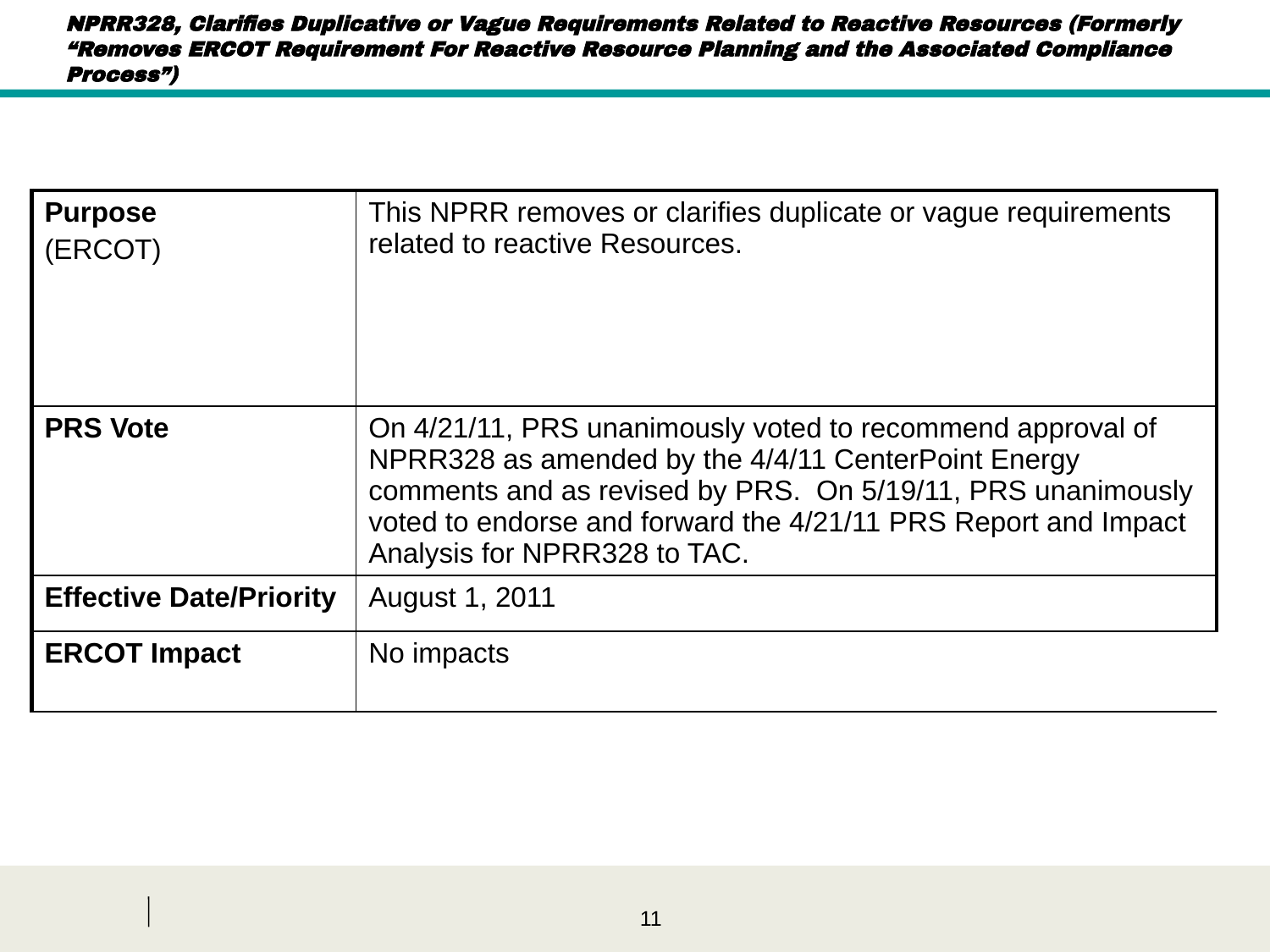

NPRR328, Clarifies Duplicative or Vague Requirements Related to Reactive Resources (Formerly “Removes ERCOT Requirement For Reactive Resource Planning and the Associated Compliance Process”)
| Purpose (ERCOT) | This NPRR removes or clarifies duplicate or vague requirements related to reactive Resources. |
| --- | --- |
| PRS Vote | On 4/21/11, PRS unanimously voted to recommend approval of NPRR328 as amended by the 4/4/11 CenterPoint Energy comments and as revised by PRS. On 5/19/11, PRS unanimously voted to endorse and forward the 4/21/11 PRS Report and Impact Analysis for NPRR328 to TAC. |
| Effective Date/Priority | August 1, 2011 |
| ERCOT Impact | No impacts |